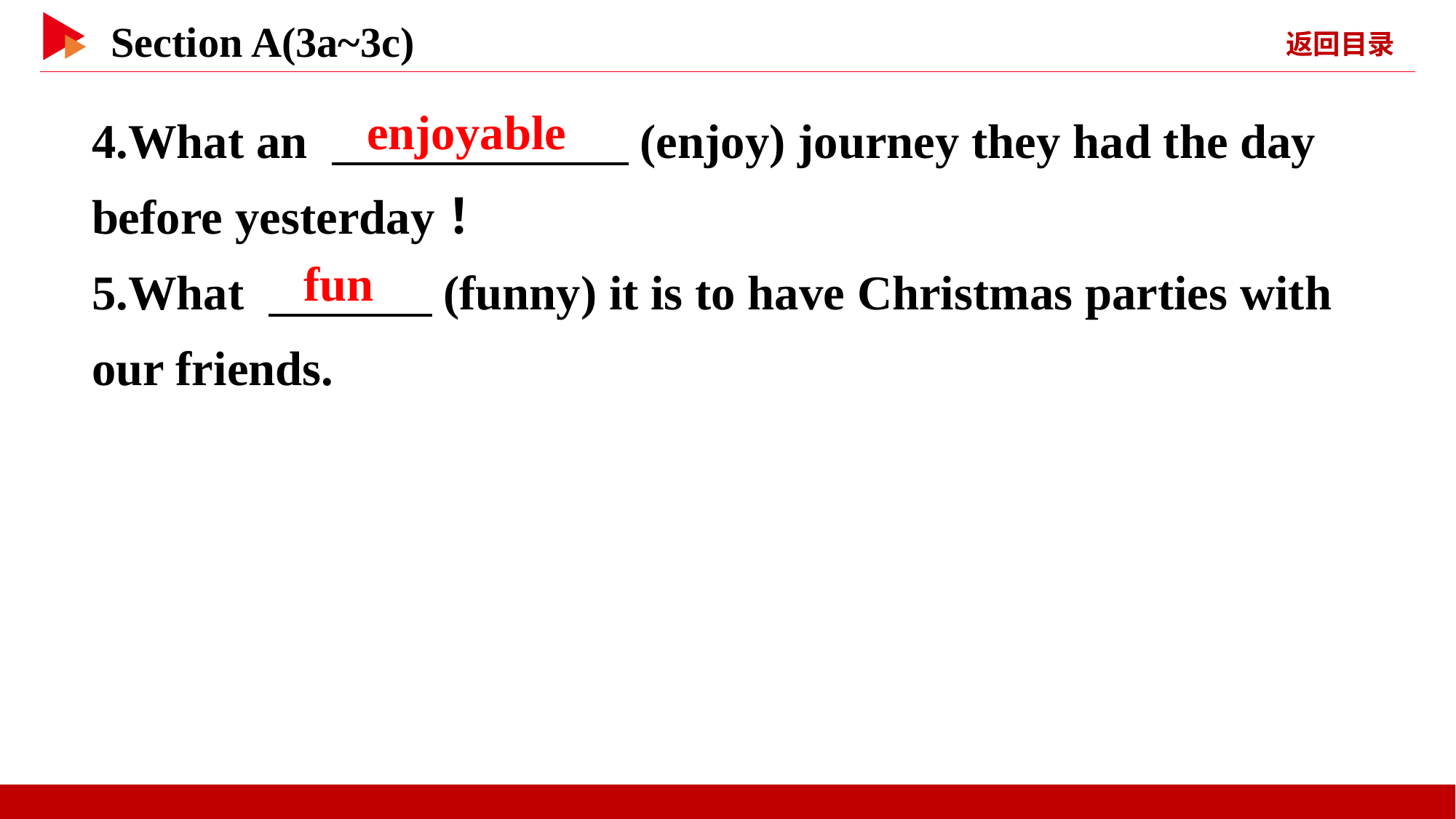

4.What an 　                  　(enjoy) journey they had the day before yesterday！
5.What 　      　(funny) it is to have Christmas parties with our friends.
enjoyable
fun